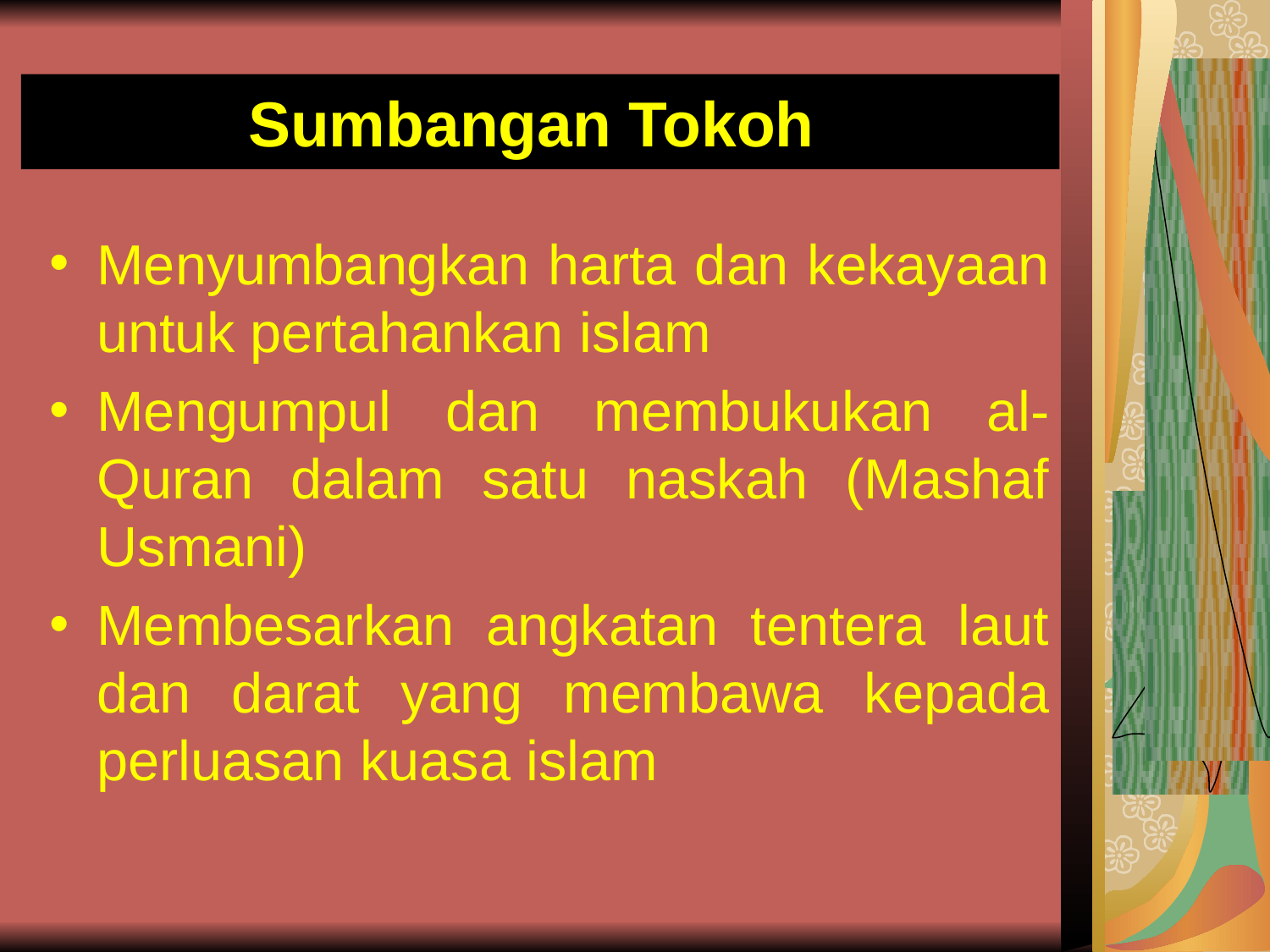

# Sumbangan Tokoh
Menyumbangkan harta dan kekayaan untuk pertahankan islam
Mengumpul dan membukukan al-Quran dalam satu naskah (Mashaf Usmani)
Membesarkan angkatan tentera laut dan darat yang membawa kepada perluasan kuasa islam